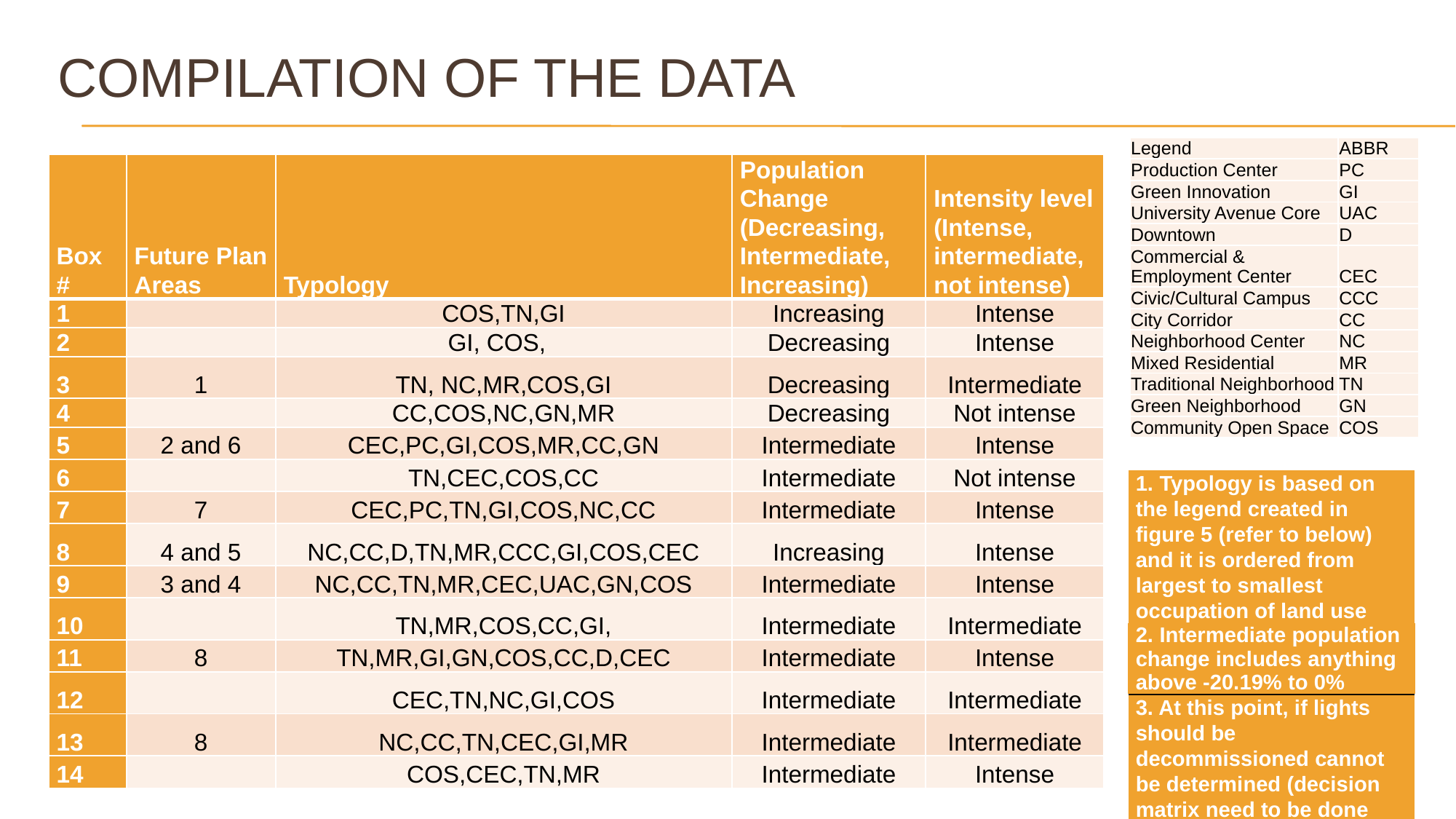

# Compilation of the data
| Legend | ABBR |
| --- | --- |
| Production Center | PC |
| Green Innovation | GI |
| University Avenue Core | UAC |
| Downtown | D |
| Commercial & Employment Center | CEC |
| Civic/Cultural Campus | CCC |
| City Corridor | CC |
| Neighborhood Center | NC |
| Mixed Residential | MR |
| Traditional Neighborhood | TN |
| Green Neighborhood | GN |
| Community Open Space | COS |
| Box # | Future Plan Areas | Typology | Population Change (Decreasing, Intermediate, Increasing) | Intensity level (Intense, intermediate, not intense) |
| --- | --- | --- | --- | --- |
| 1 |  | COS,TN,GI | Increasing | Intense |
| 2 |  | GI, COS, | Decreasing | Intense |
| 3 | 1 | TN, NC,MR,COS,GI | Decreasing | Intermediate |
| 4 |  | CC,COS,NC,GN,MR | Decreasing | Not intense |
| 5 | 2 and 6 | CEC,PC,GI,COS,MR,CC,GN | Intermediate | Intense |
| 6 |  | TN,CEC,COS,CC | Intermediate | Not intense |
| 7 | 7 | CEC,PC,TN,GI,COS,NC,CC | Intermediate | Intense |
| 8 | 4 and 5 | NC,CC,D,TN,MR,CCC,GI,COS,CEC | Increasing | Intense |
| 9 | 3 and 4 | NC,CC,TN,MR,CEC,UAC,GN,COS | Intermediate | Intense |
| 10 |  | TN,MR,COS,CC,GI, | Intermediate | Intermediate |
| 11 | 8 | TN,MR,GI,GN,COS,CC,D,CEC | Intermediate | Intense |
| 12 |  | CEC,TN,NC,GI,COS | Intermediate | Intermediate |
| 13 | 8 | NC,CC,TN,CEC,GI,MR | Intermediate | Intermediate |
| 14 |  | COS,CEC,TN,MR | Intermediate | Intense |
| 1. Typology is based on the legend created in figure 5 (refer to below) and it is ordered from largest to smallest occupation of land use |
| --- |
| 2. Intermediate population change includes anything above -20.19% to 0% |
| 3. At this point, if lights should be decommissioned cannot be determined (decision matrix need to be done first) |